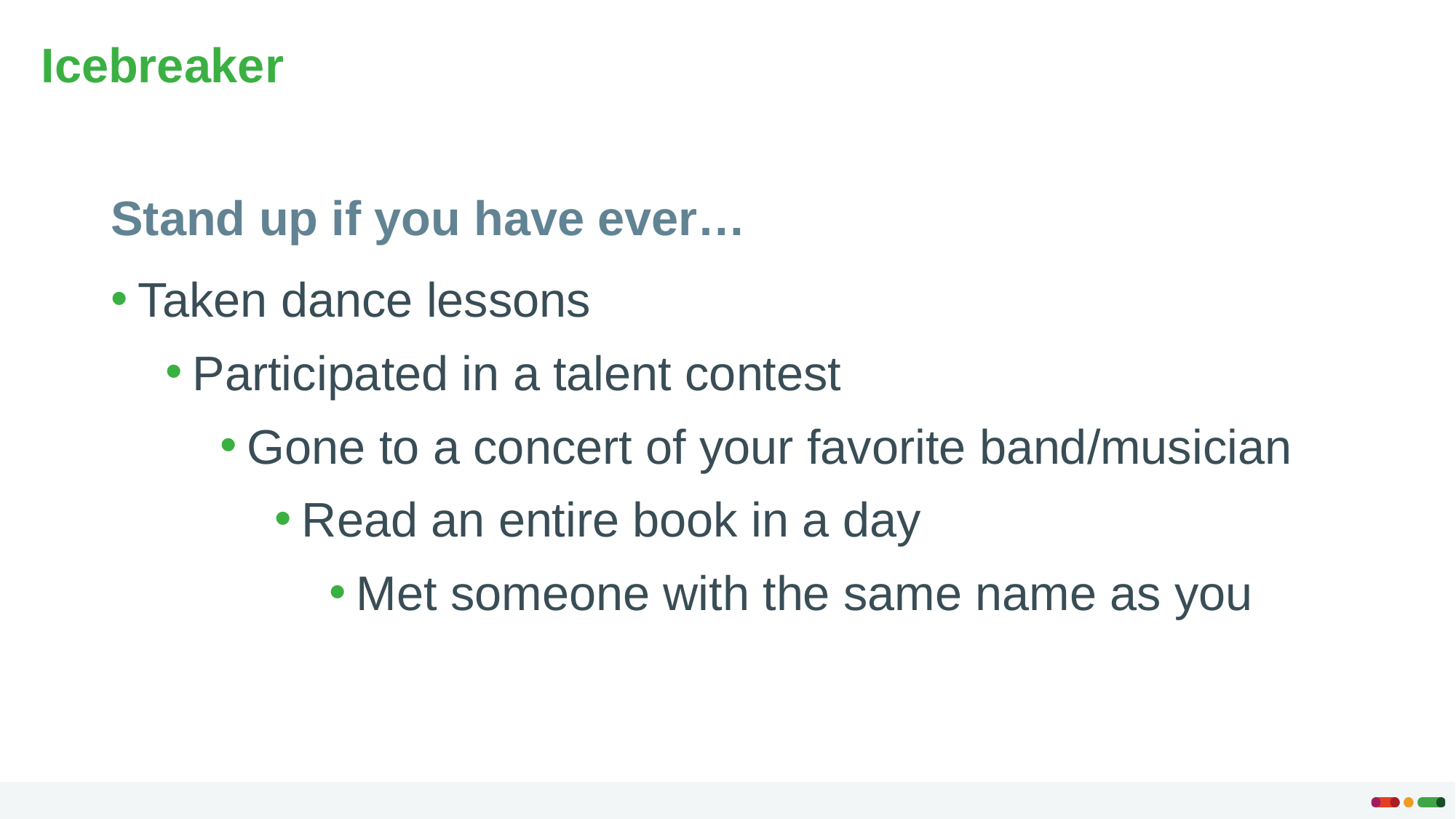

# Icebreaker
Stand up if you have ever…
Taken dance lessons
Participated in a talent contest
Gone to a concert of your favorite band/musician
Read an entire book in a day
Met someone with the same name as you